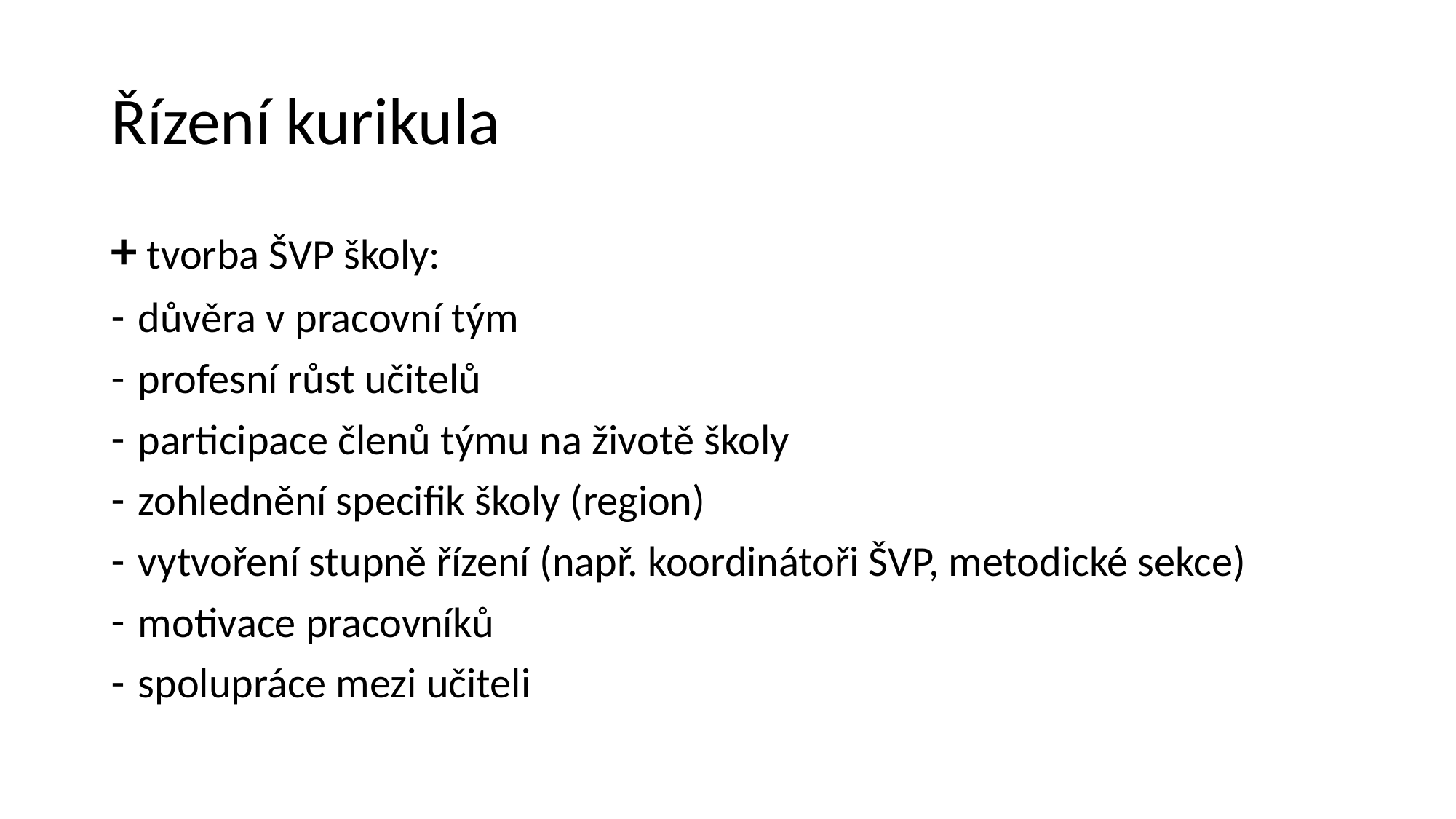

# Řízení kurikula
+ tvorba ŠVP školy:
důvěra v pracovní tým
profesní růst učitelů
participace členů týmu na životě školy
zohlednění specifik školy (region)
vytvoření stupně řízení (např. koordinátoři ŠVP, metodické sekce)
motivace pracovníků
spolupráce mezi učiteli